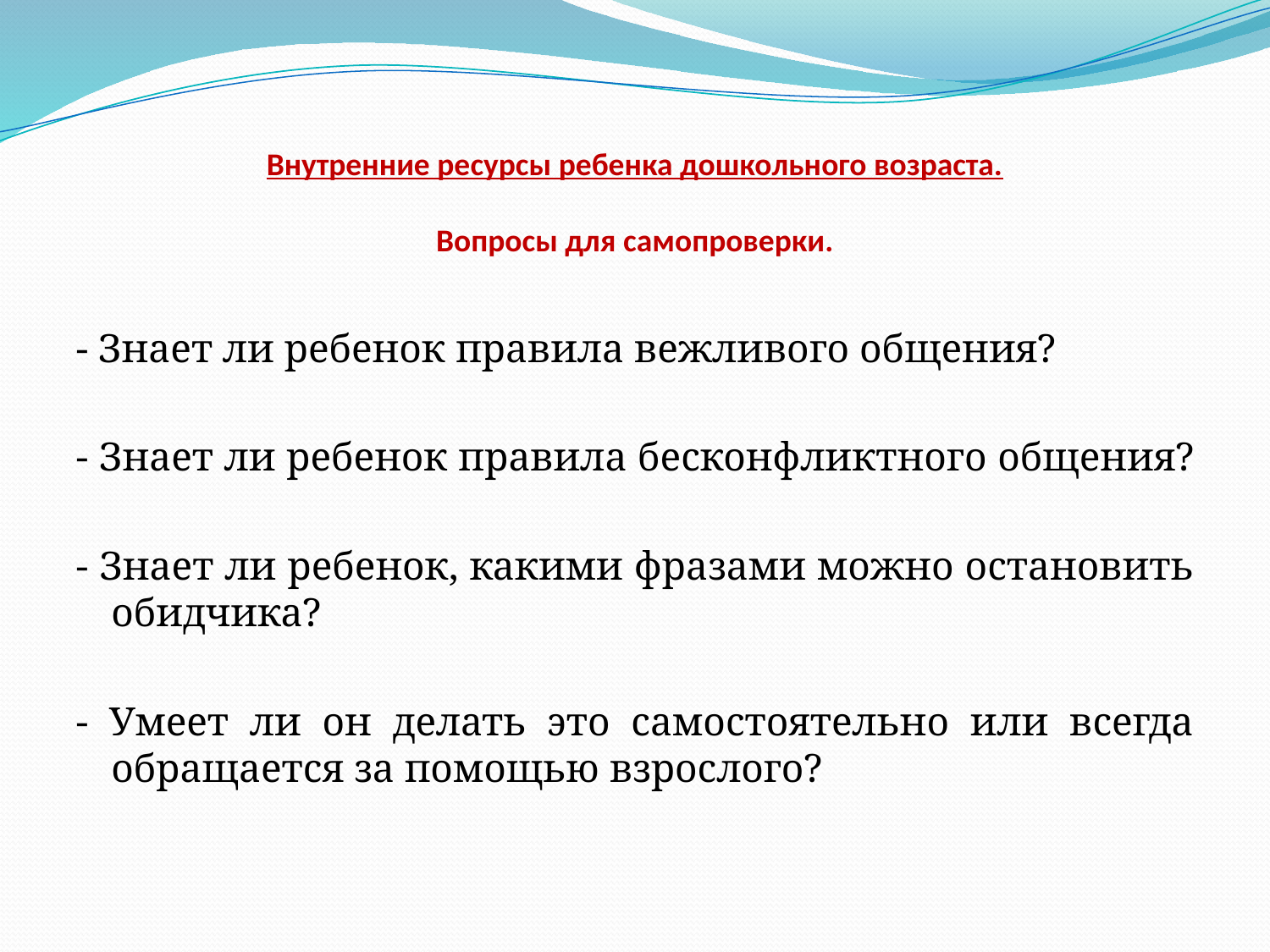

# Внутренние ресурсы ребенка дошкольного возраста. Вопросы для самопроверки.
- Знает ли ребенок правила вежливого общения?

- Знает ли ребенок правила бесконфликтного общения?

- Знает ли ребенок, какими фразами можно остановить обидчика?

- Умеет ли он делать это самостоятельно или всегда обращается за помощью взрослого?